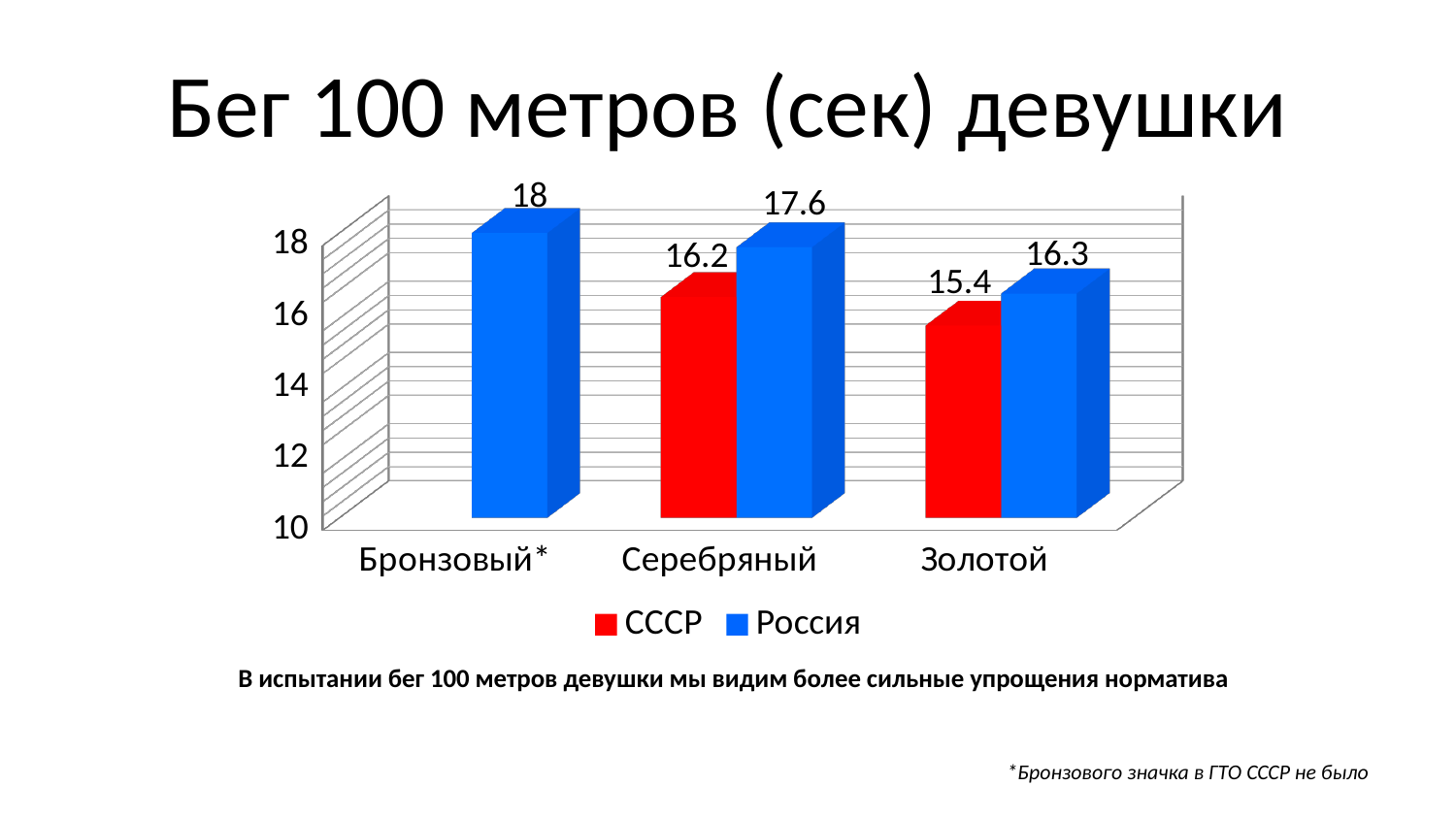

# Бег 100 метров (сек) девушки

[unsupported chart]

В испытании бег 100 метров девушки мы видим более сильные упрощения норматива
*Бронзового значка в ГТО СССР не было